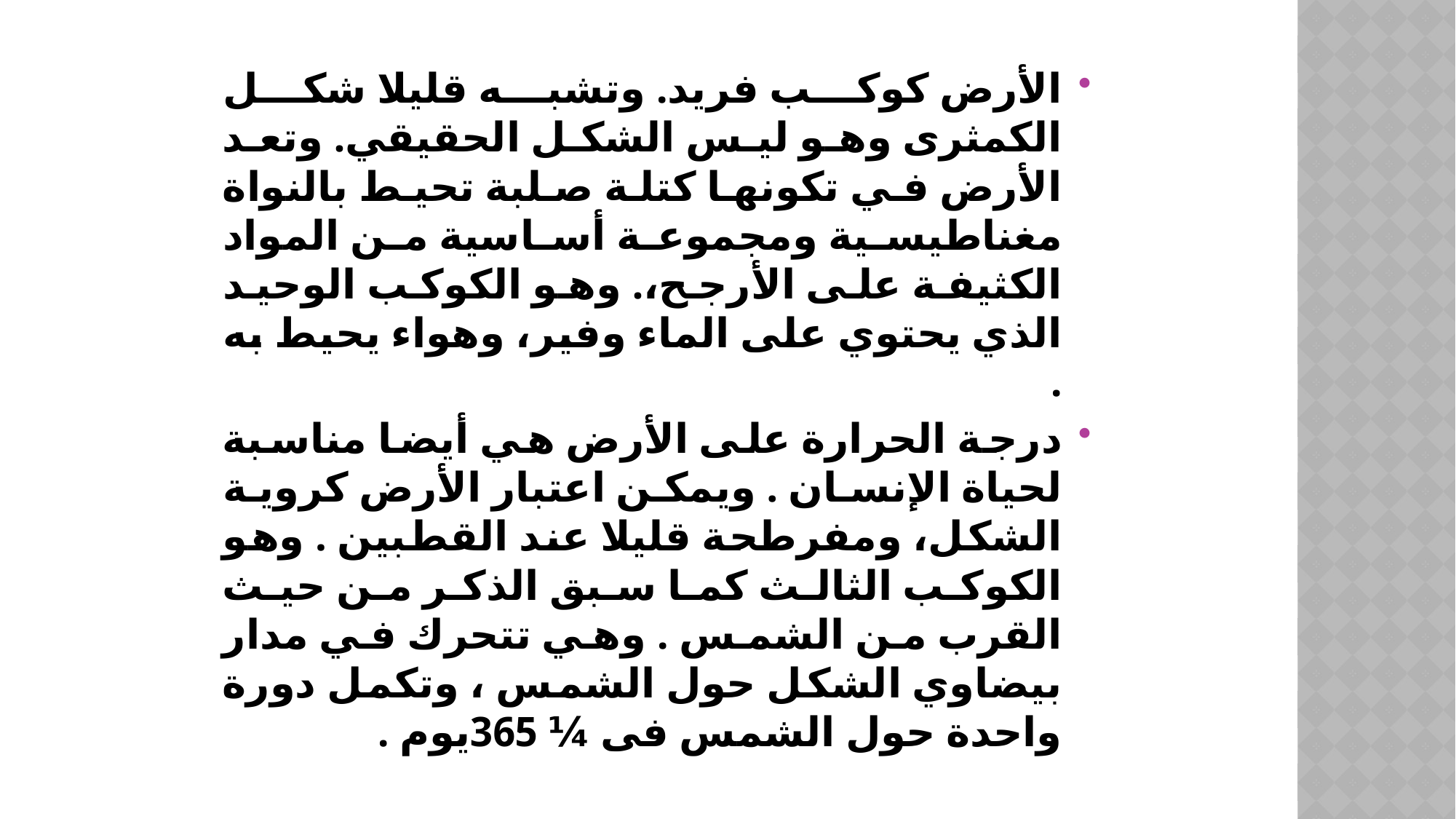

الأرض كوكب فريد. وتشبه قليلا شكل الكمثرى وهو ليس الشكل الحقيقي. وتعد الأرض في تكونها كتلة صلبة تحيط بالنواة مغناطيسية ومجموعة أساسية من المواد الكثيفة على الأرجح،. وهو الكوكب الوحيد الذي يحتوي على الماء وفير، وهواء يحيط به .
درجة الحرارة على الأرض هي أيضا مناسبة لحياة الإنسان . ويمكن اعتبار الأرض كروية الشكل، ومفرطحة قليلا عند القطبين . وهو الكوكب الثالث كما سبق الذكر من حيث القرب من الشمس . وهي تتحرك في مدار بيضاوي الشكل حول الشمس ، وتكمل دورة واحدة حول الشمس فى ¼ 365يوم .